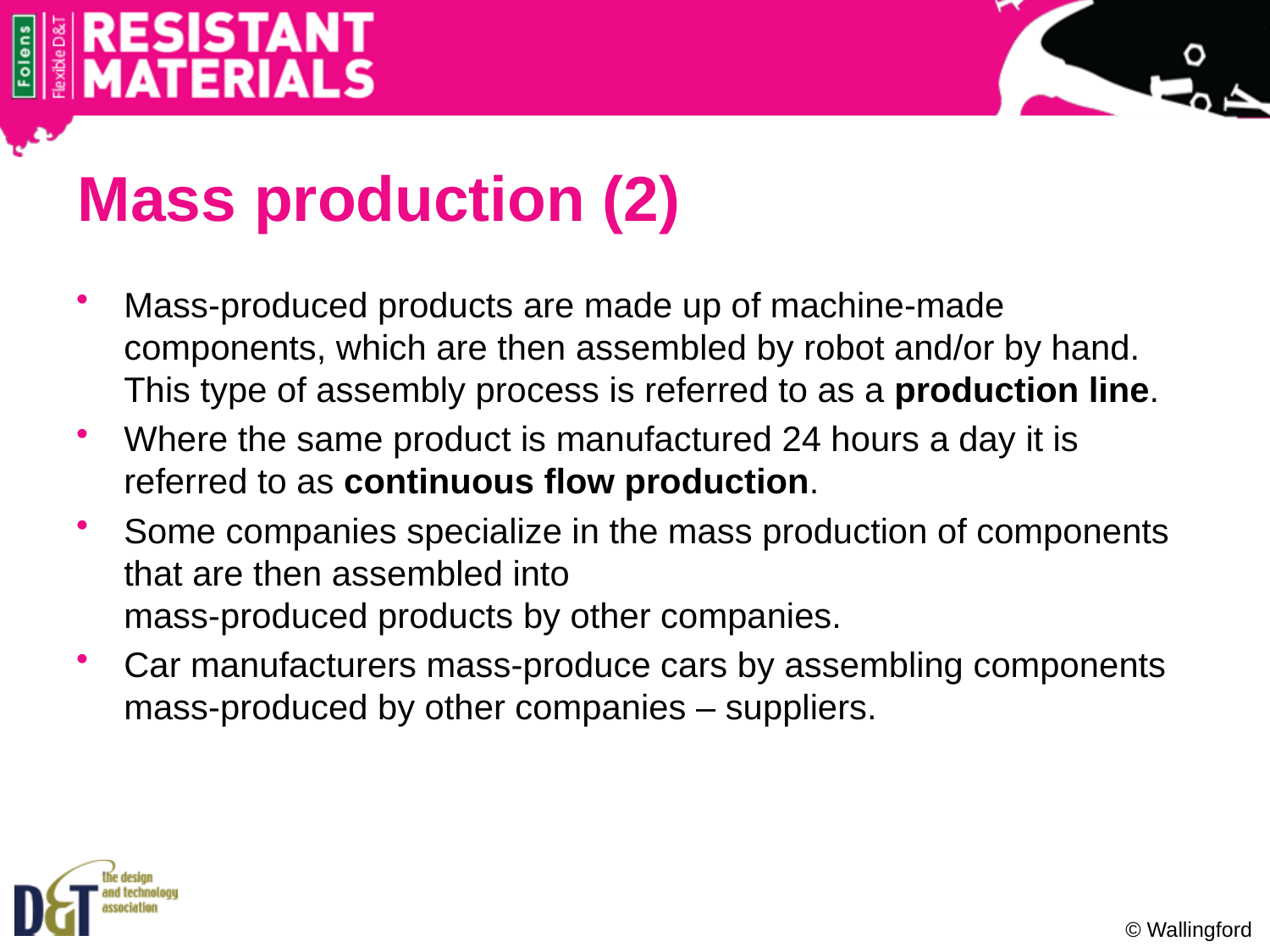

# Mass production (2)
Mass-produced products are made up of machine-made components, which are then assembled by robot and/or by hand. This type of assembly process is referred to as a production line.
Where the same product is manufactured 24 hours a day it is referred to as continuous flow production.
Some companies specialize in the mass production of components that are then assembled into
mass-produced products by other companies.
Car manufacturers mass-produce cars by assembling components mass-produced by other companies – suppliers.
© Wallingford